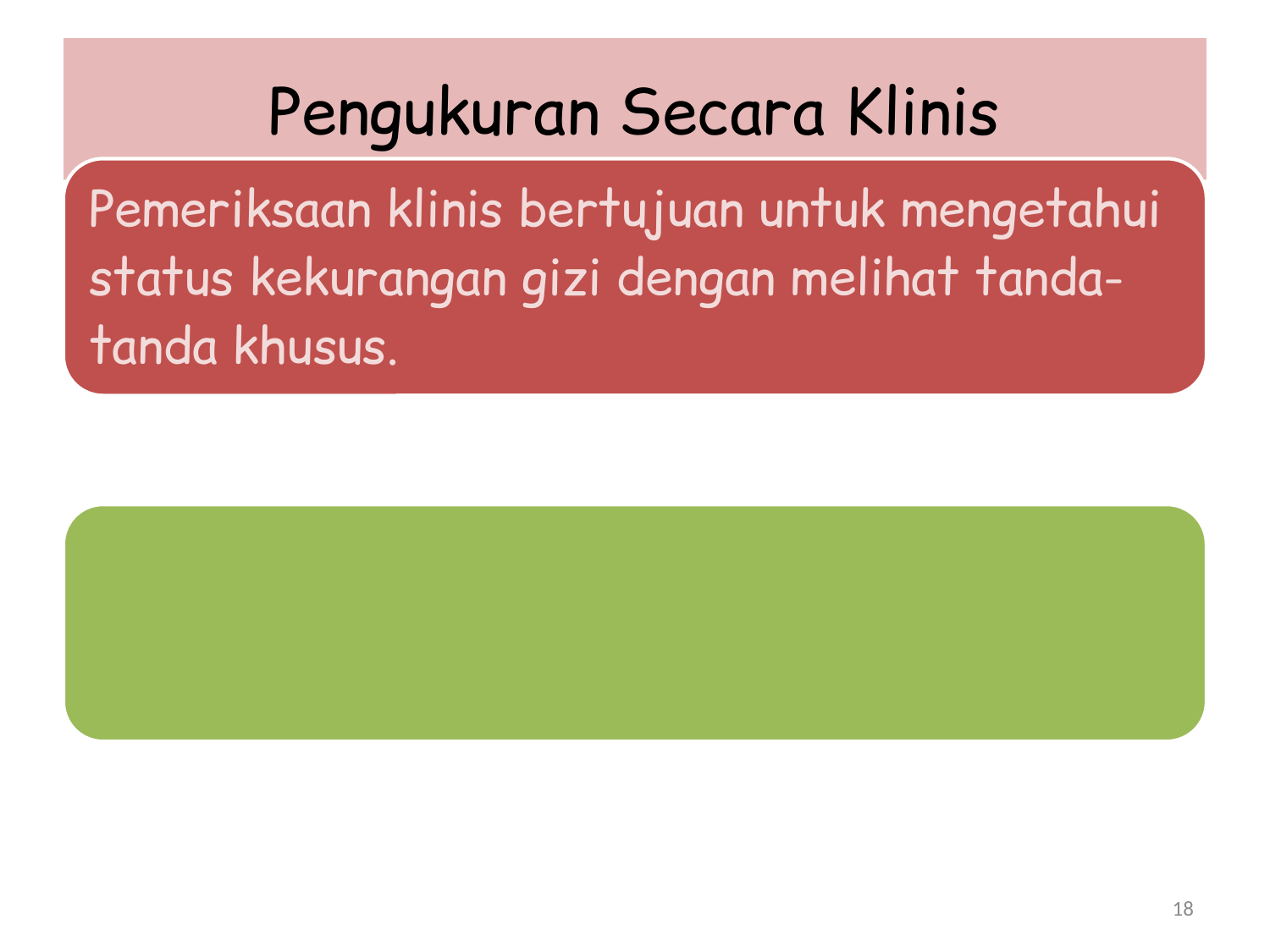

# Pengukuran Secara Klinis
Pemeriksaan klinis bertujuan untuk mengetahui status kekurangan gizi dengan melihat tanda-tanda khusus.
18